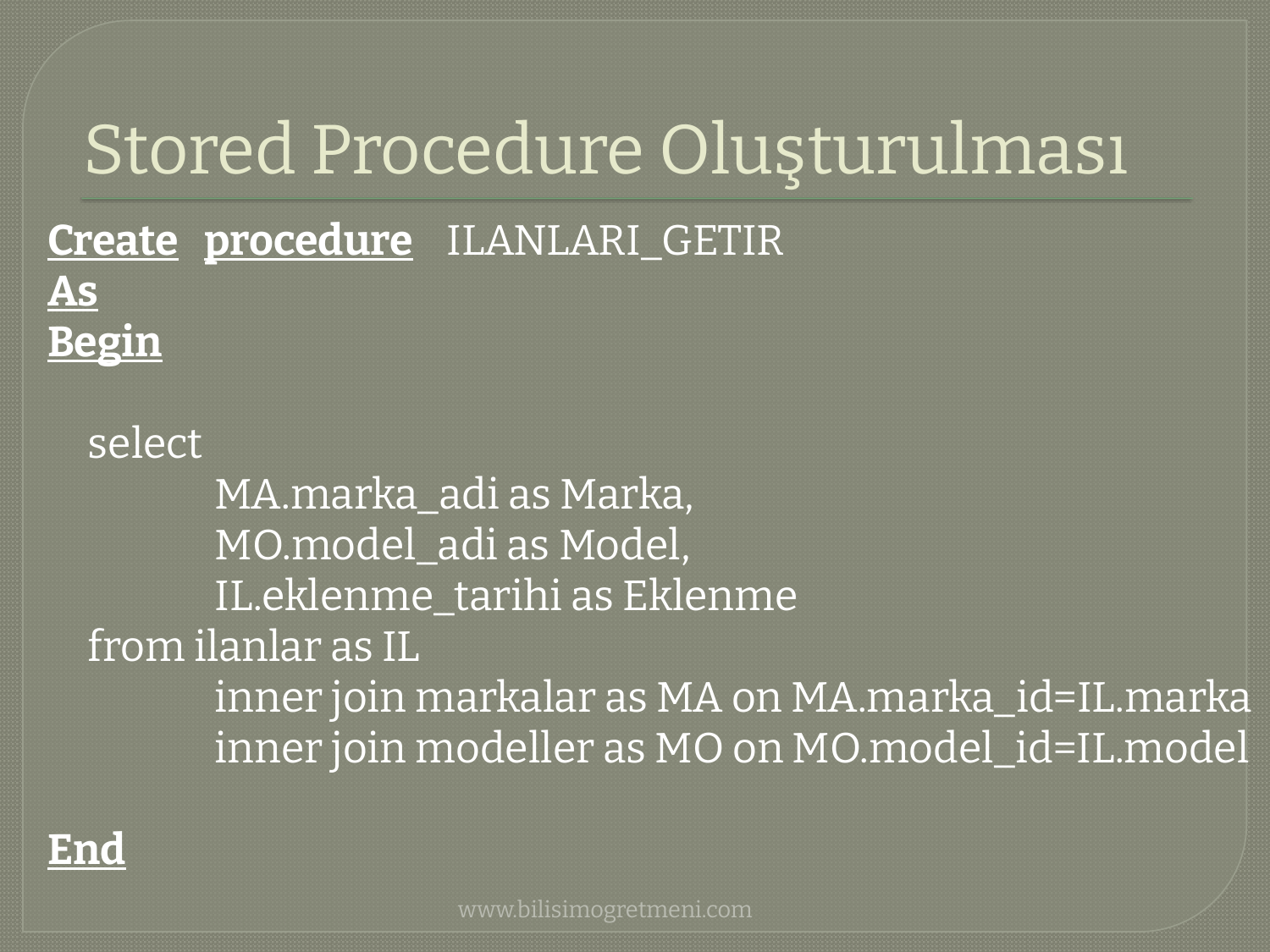

# Stored Procedure Oluşturulması
Create   procedure    ILANLARI_GETIR
As
Begin

	select
		MA.marka_adi as Marka,
		MO.model_adi as Model,
		IL.eklenme_tarihi as Eklenme
	from ilanlar as IL
		inner join markalar as MA on MA.marka_id=IL.marka
		inner join modeller as MO on MO.model_id=IL.model

End
www.bilisimogretmeni.com